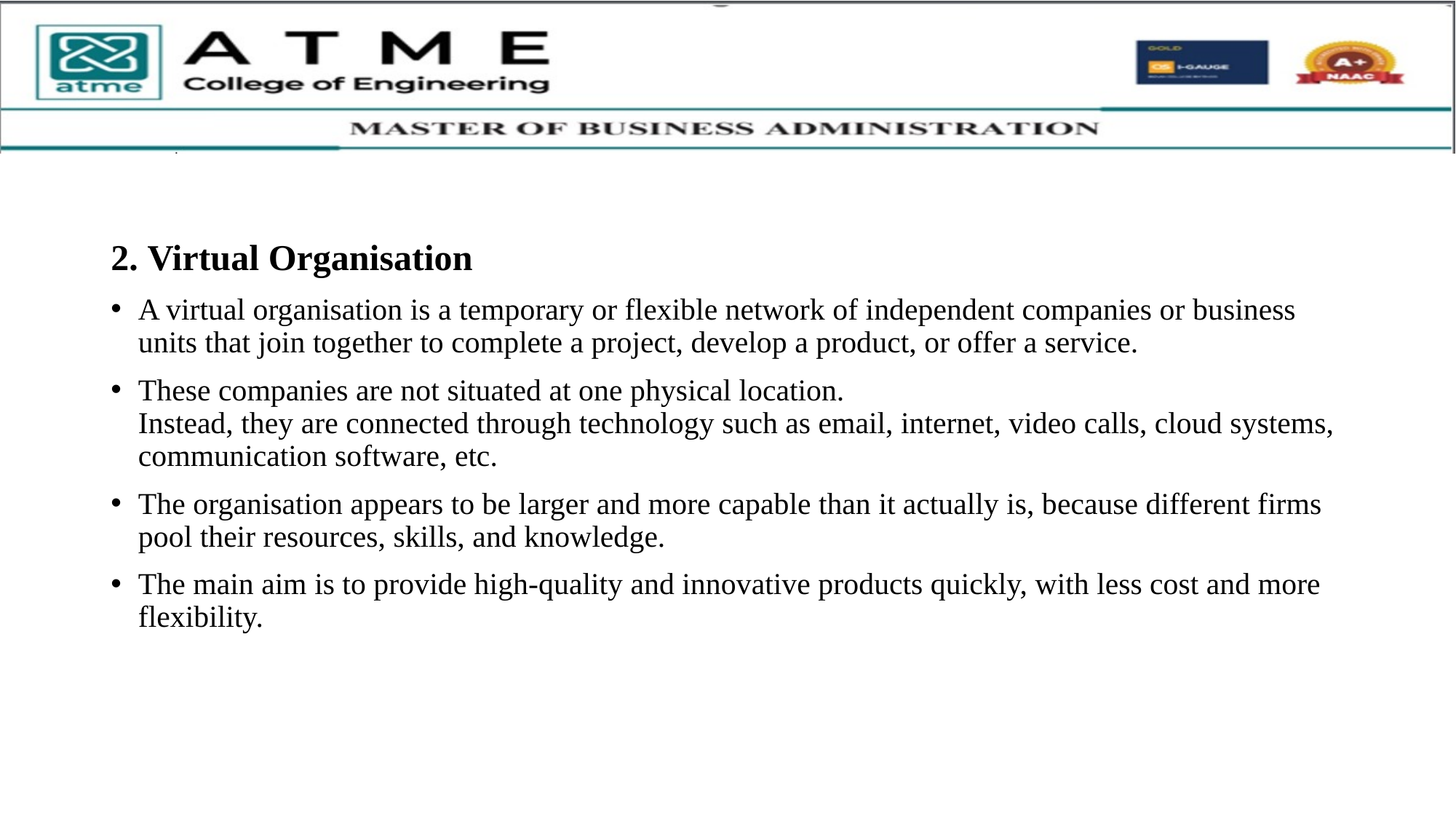

2. Virtual Organisation
A virtual organisation is a temporary or flexible network of independent companies or business units that join together to complete a project, develop a product, or offer a service.
These companies are not situated at one physical location.
Instead, they are connected through technology such as email, internet, video calls, cloud systems, communication software, etc.
The organisation appears to be larger and more capable than it actually is, because different firms pool their resources, skills, and knowledge.
The main aim is to provide high-quality and innovative products quickly, with less cost and more flexibility.